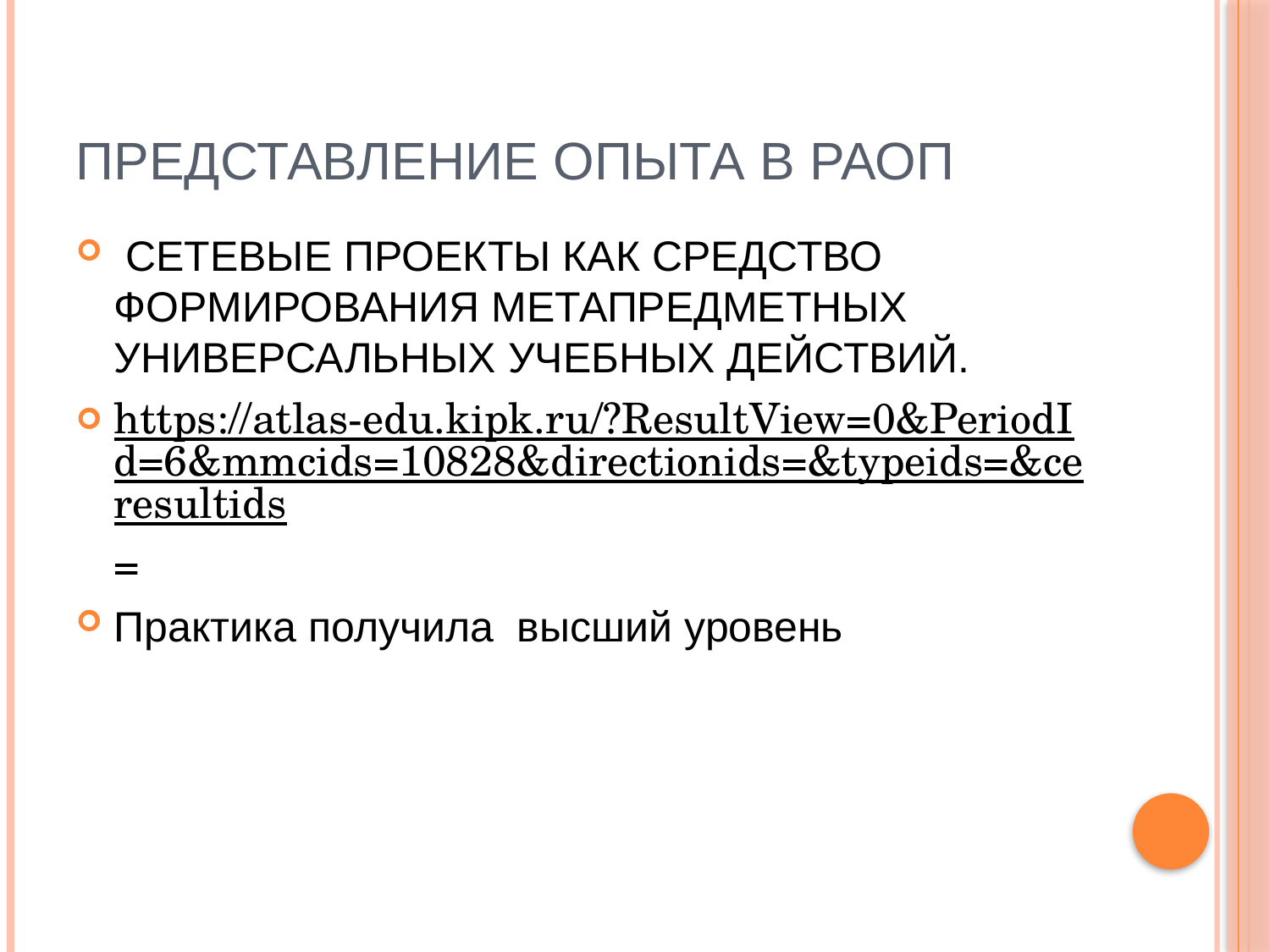

# Представление опыта в РАОП
 СЕТЕВЫЕ ПРОЕКТЫ КАК СРЕДСТВО ФОРМИРОВАНИЯ МЕТАПРЕДМЕТНЫХ УНИВЕРСАЛЬНЫХ УЧЕБНЫХ ДЕЙСТВИЙ.
https://atlas-edu.kipk.ru/?ResultView=0&PeriodId=6&mmcids=10828&directionids=&typeids=&ceresultids=
Практика получила  высший уровень